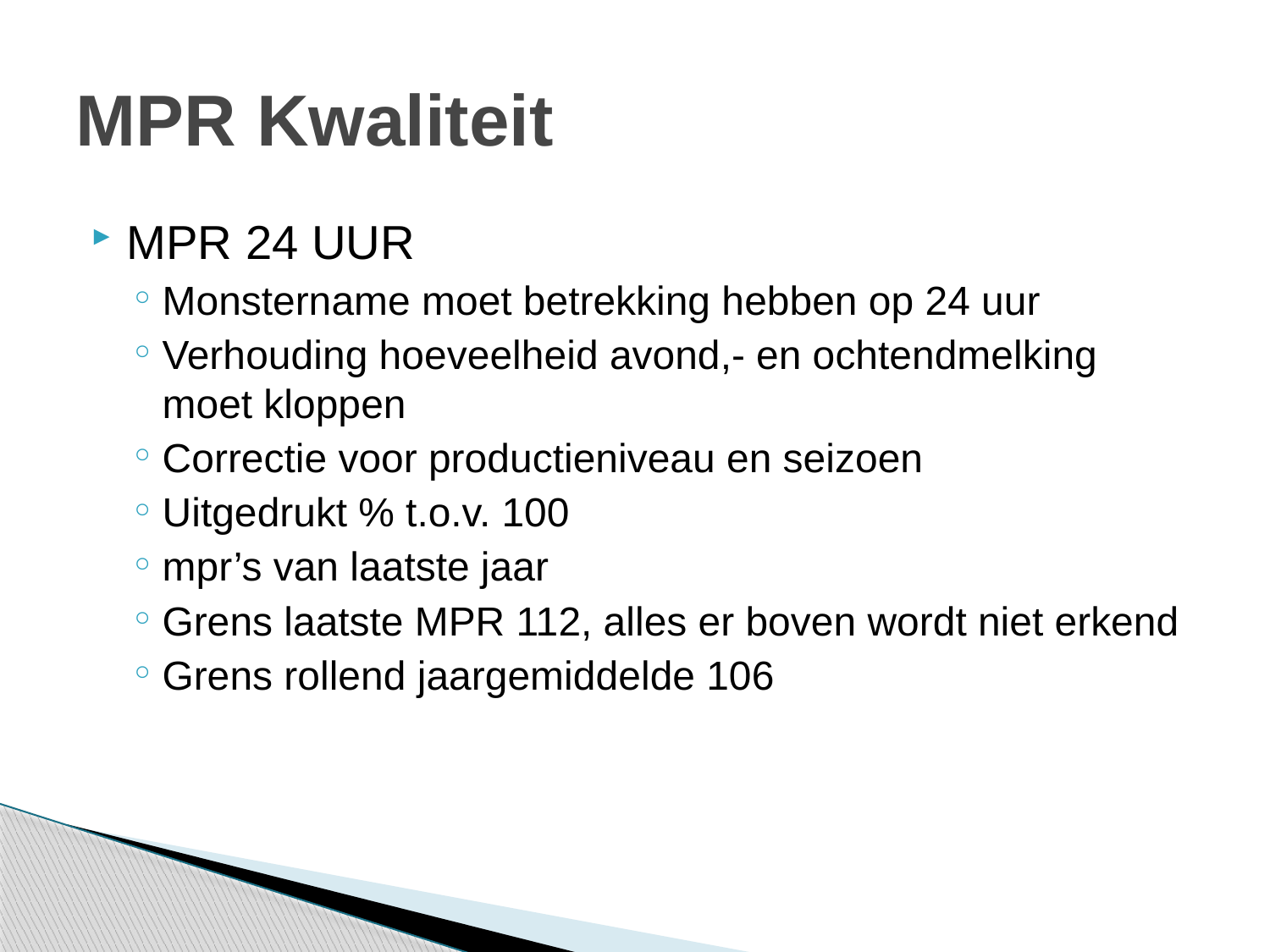

# MPR Kwaliteit
MPR 24 UUR
Monstername moet betrekking hebben op 24 uur
Verhouding hoeveelheid avond,- en ochtendmelking moet kloppen
Correctie voor productieniveau en seizoen
Uitgedrukt % t.o.v. 100
mpr’s van laatste jaar
Grens laatste MPR 112, alles er boven wordt niet erkend
Grens rollend jaargemiddelde 106